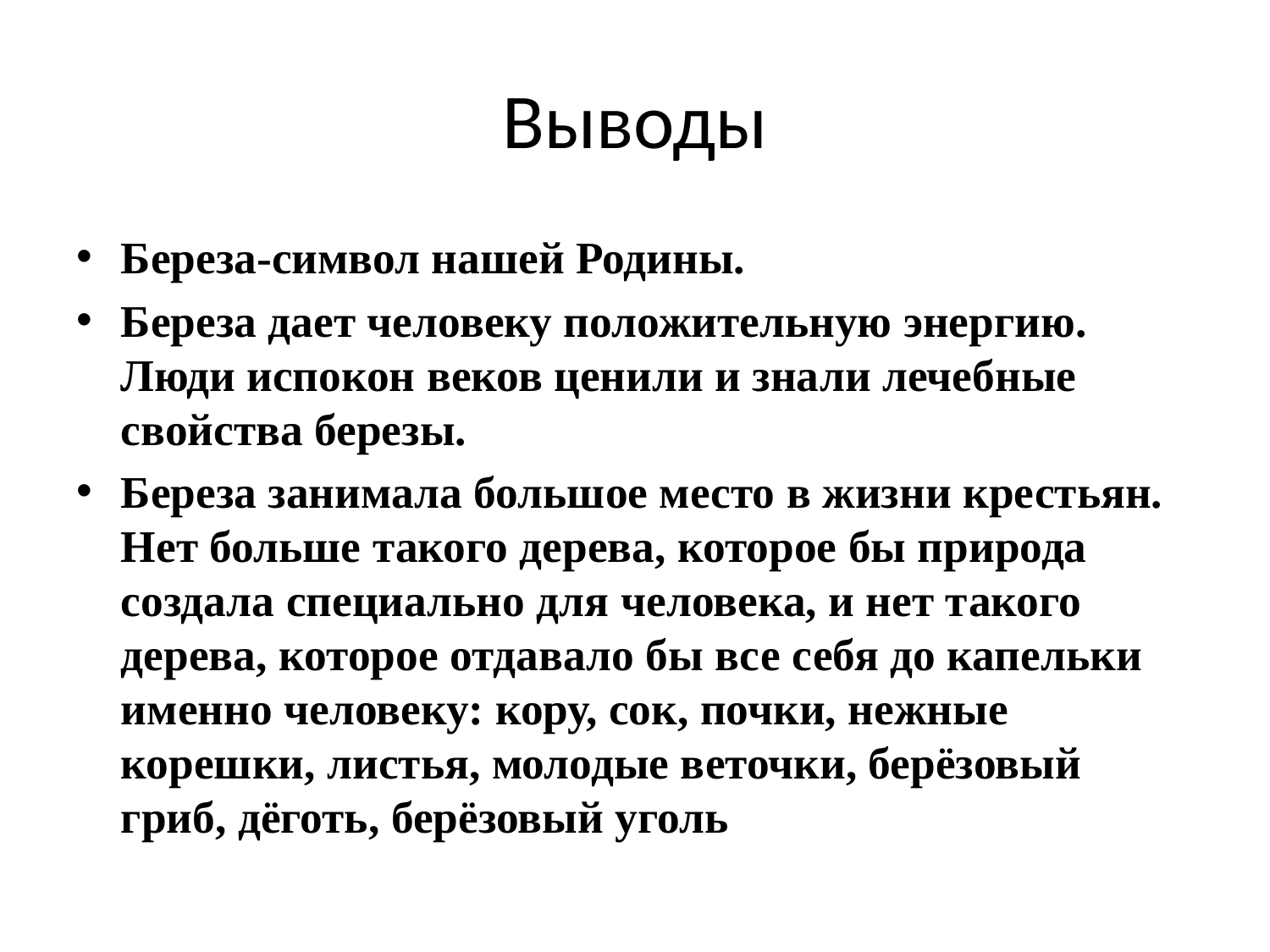

# Выводы
Береза-символ нашей Родины.
Береза дает человеку положительную энергию. Люди испокон веков ценили и знали лечебные свойства березы.
Береза занимала большое место в жизни крестьян. Нет больше такого дерева, которое бы природа создала специально для человека, и нет такого дерева, которое отдавало бы все себя до капельки именно человеку: кору, сок, почки, нежные корешки, листья, молодые веточки, берёзовый гриб, дёготь, берёзовый уголь